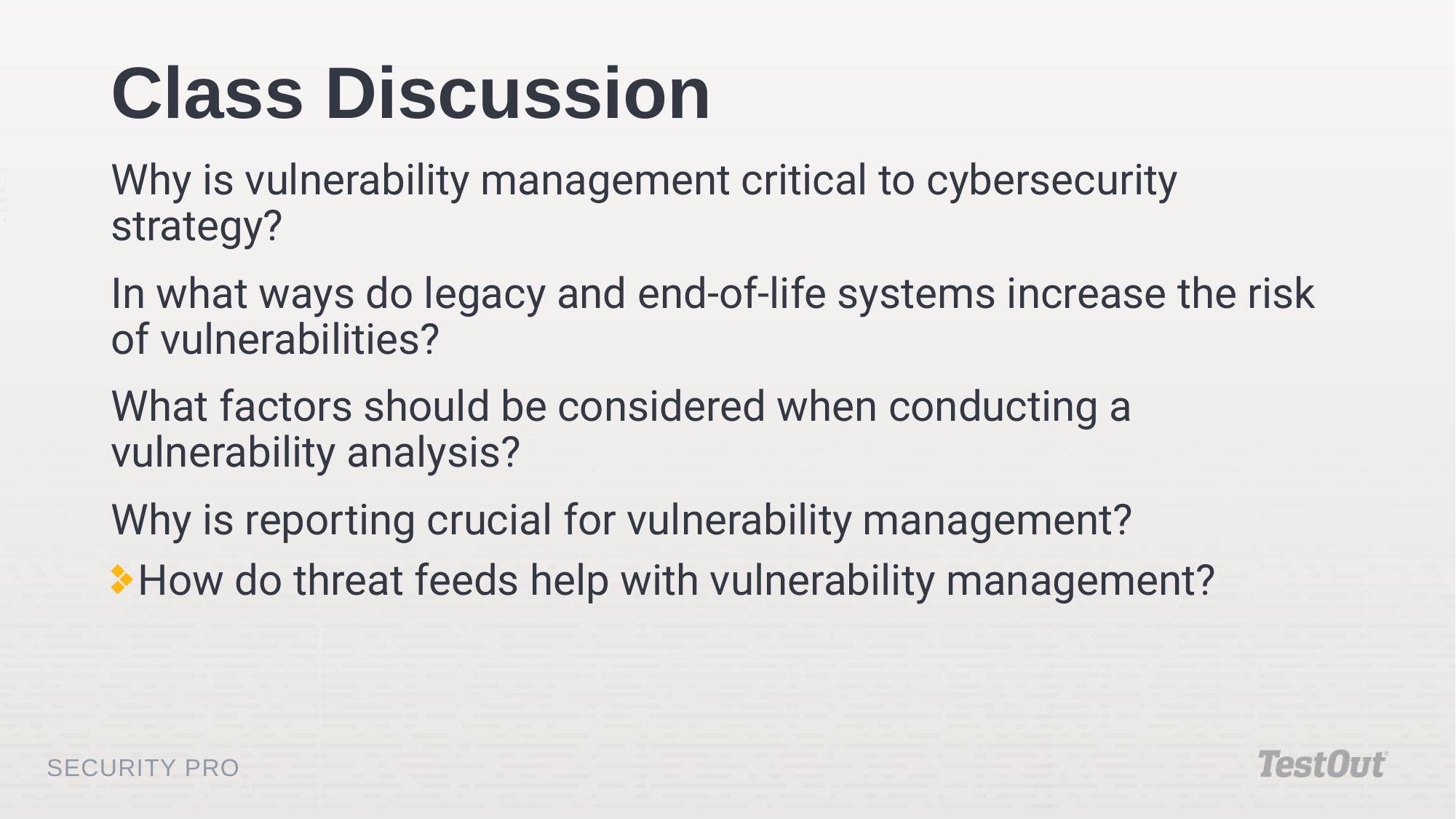

# Class Discussion
Why is vulnerability management critical to cybersecurity strategy?
In what ways do legacy and end-of-life systems increase the risk of vulnerabilities?
What factors should be considered when conducting a vulnerability analysis?
Why is reporting crucial for vulnerability management?
How do threat feeds help with vulnerability management?
Security Pro